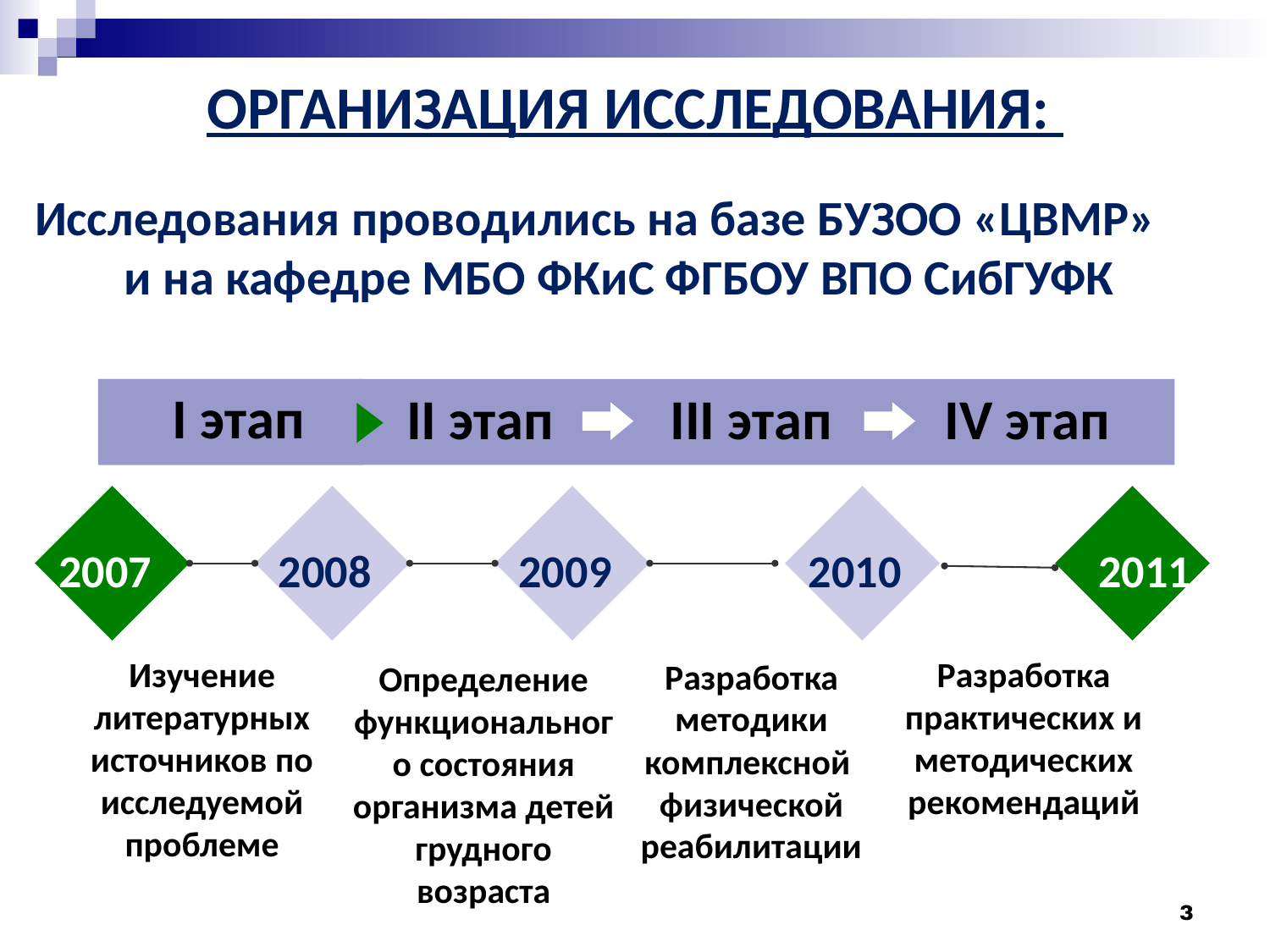

# ОРГАНИЗАЦИЯ ИССЛЕДОВАНИЯ:
Исследования проводились на базе БУЗОО «ЦВМР»               и на кафедре МБО ФКиС ФГБОУ ВПО СибГУФК
I этап
II этап
III этап
IV этап

2007
2008
2009
2010
2011
Изучение литературных источников по исследуемой проблеме
Разработка практических и методических рекомендаций
Разработка методики комплексной  физической реабилитации
Определение функционального состояния организма детей грудного возраста
3